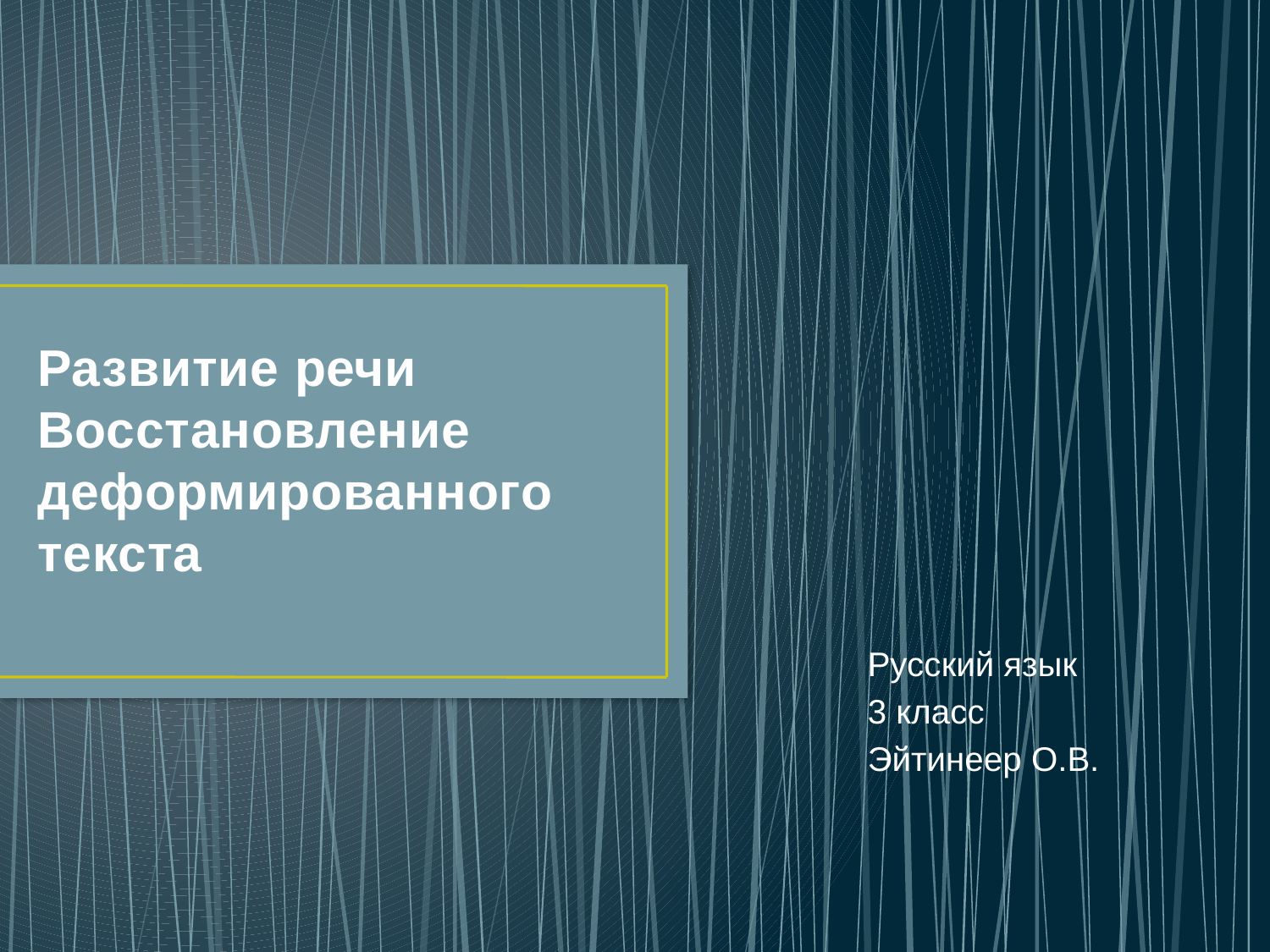

# Развитие речи Восстановление деформированного текста
Русский язык
3 класс
Эйтинеер О.В.